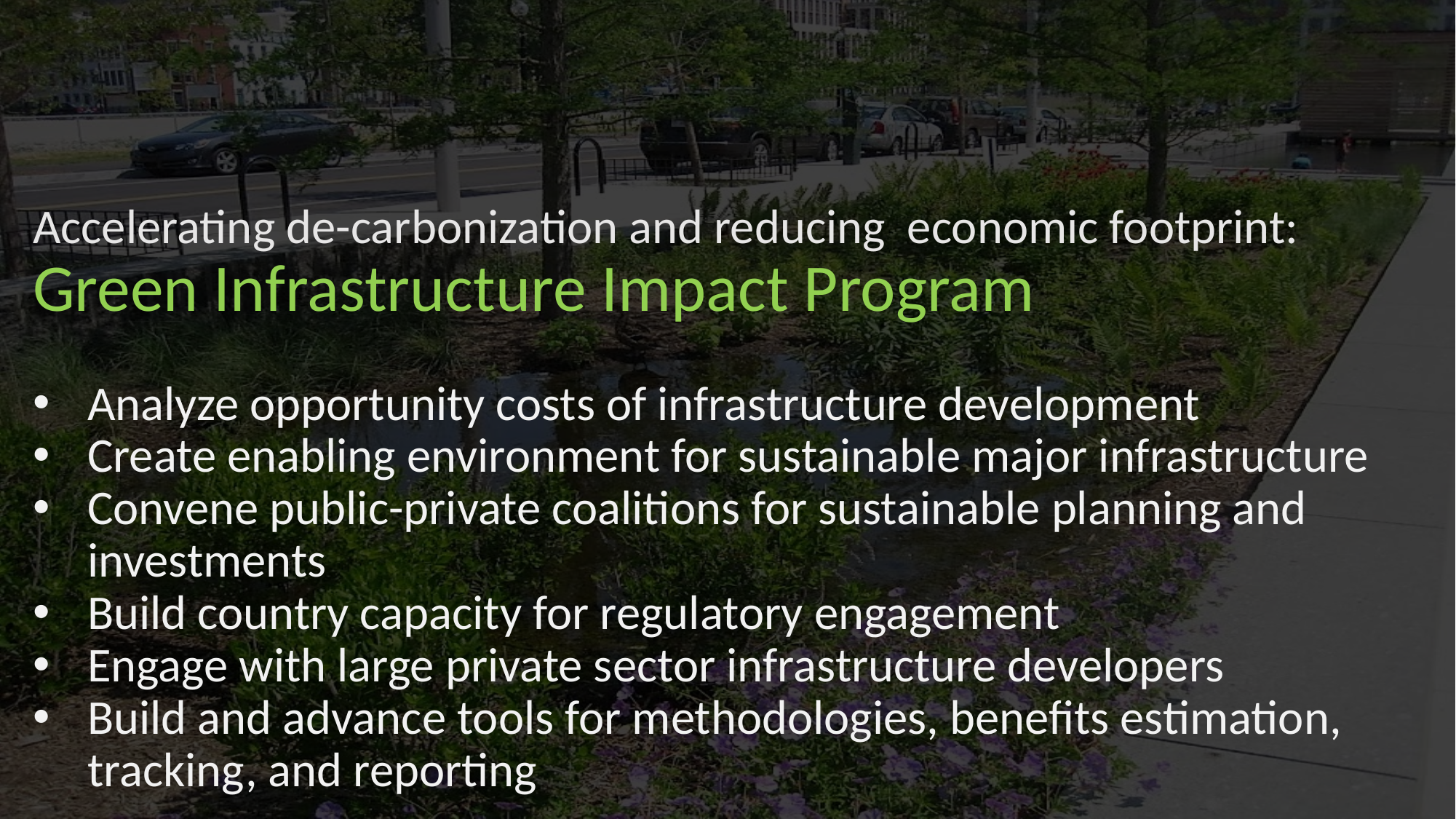

Accelerating de-carbonization and reducing  economic footprint:
Green Infrastructure Impact Program

Analyze opportunity costs of infrastructure development
Create enabling environment for sustainable major infrastructure
Convene public-private coalitions for sustainable planning and investments
Build country capacity for regulatory engagement
Engage with large private sector infrastructure developers
Build and advance tools for methodologies, benefits estimation, tracking, and reporting